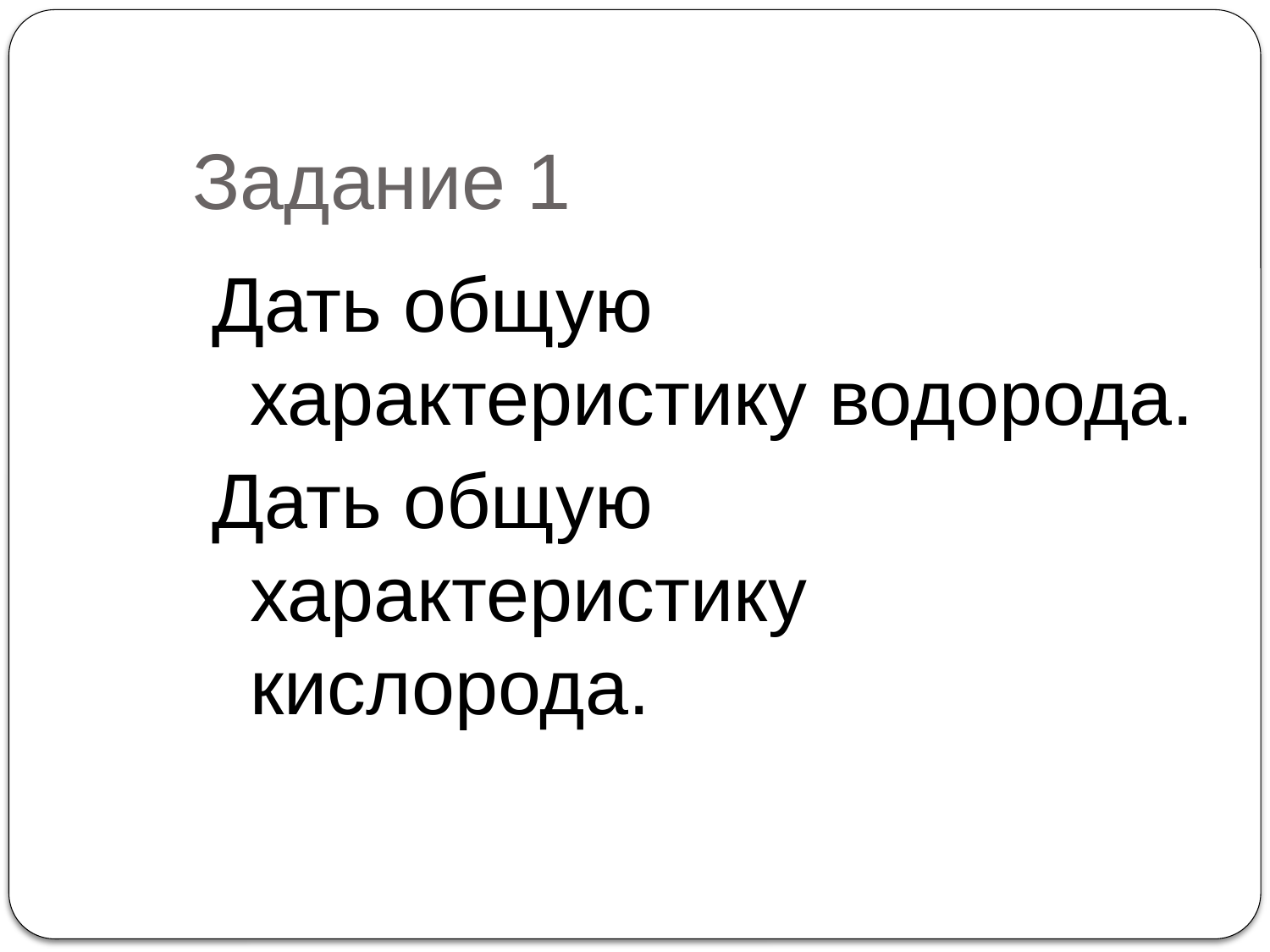

# Задание 1
Дать общую характеристику водорода.
Дать общую характеристику  кислорода.